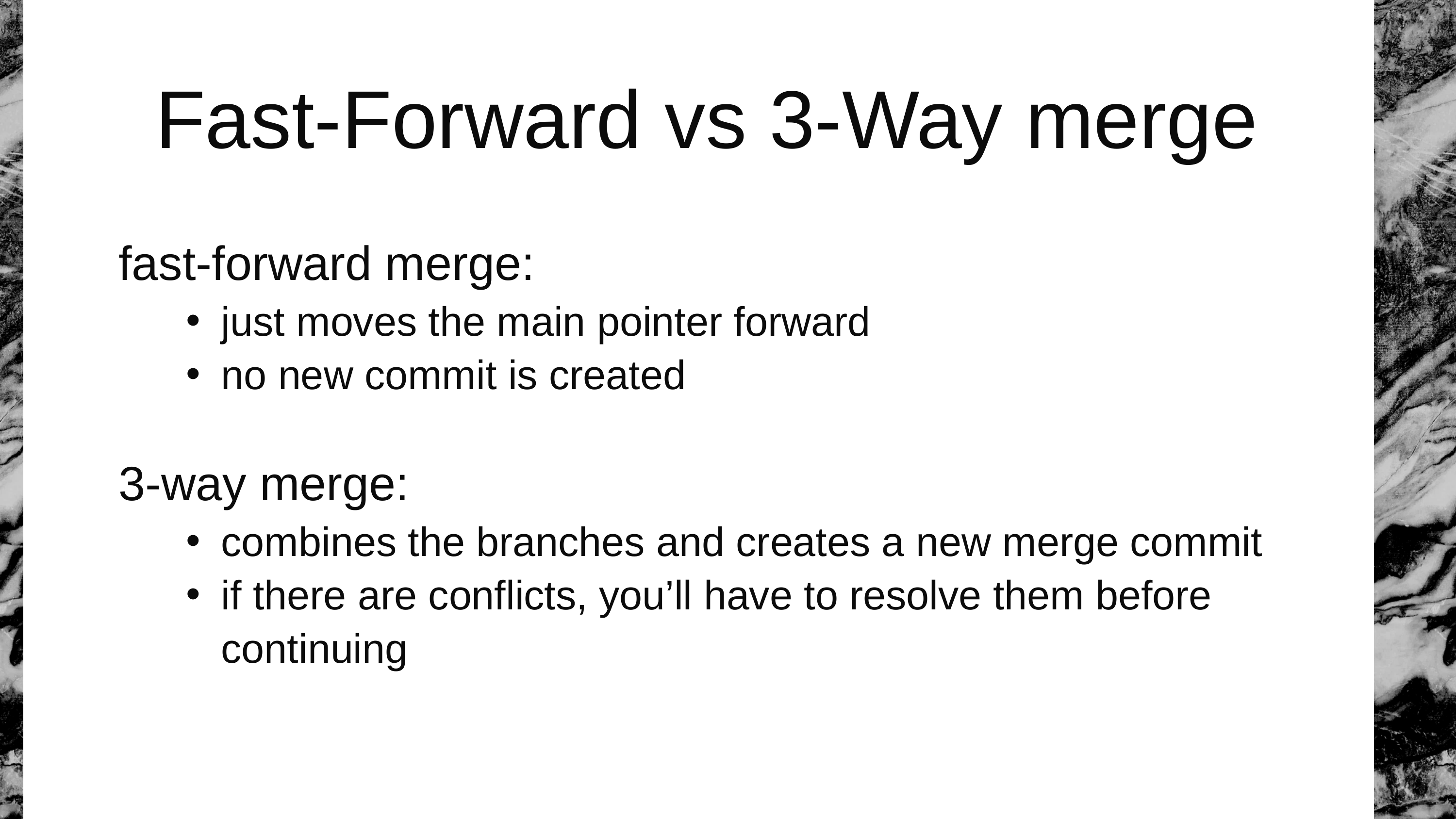

Fast-Forward vs 3-Way merge
fast-forward merge:
just moves the main pointer forward
no new commit is created
3-way merge:
combines the branches and creates a new merge commit
if there are conflicts, you’ll have to resolve them before continuing